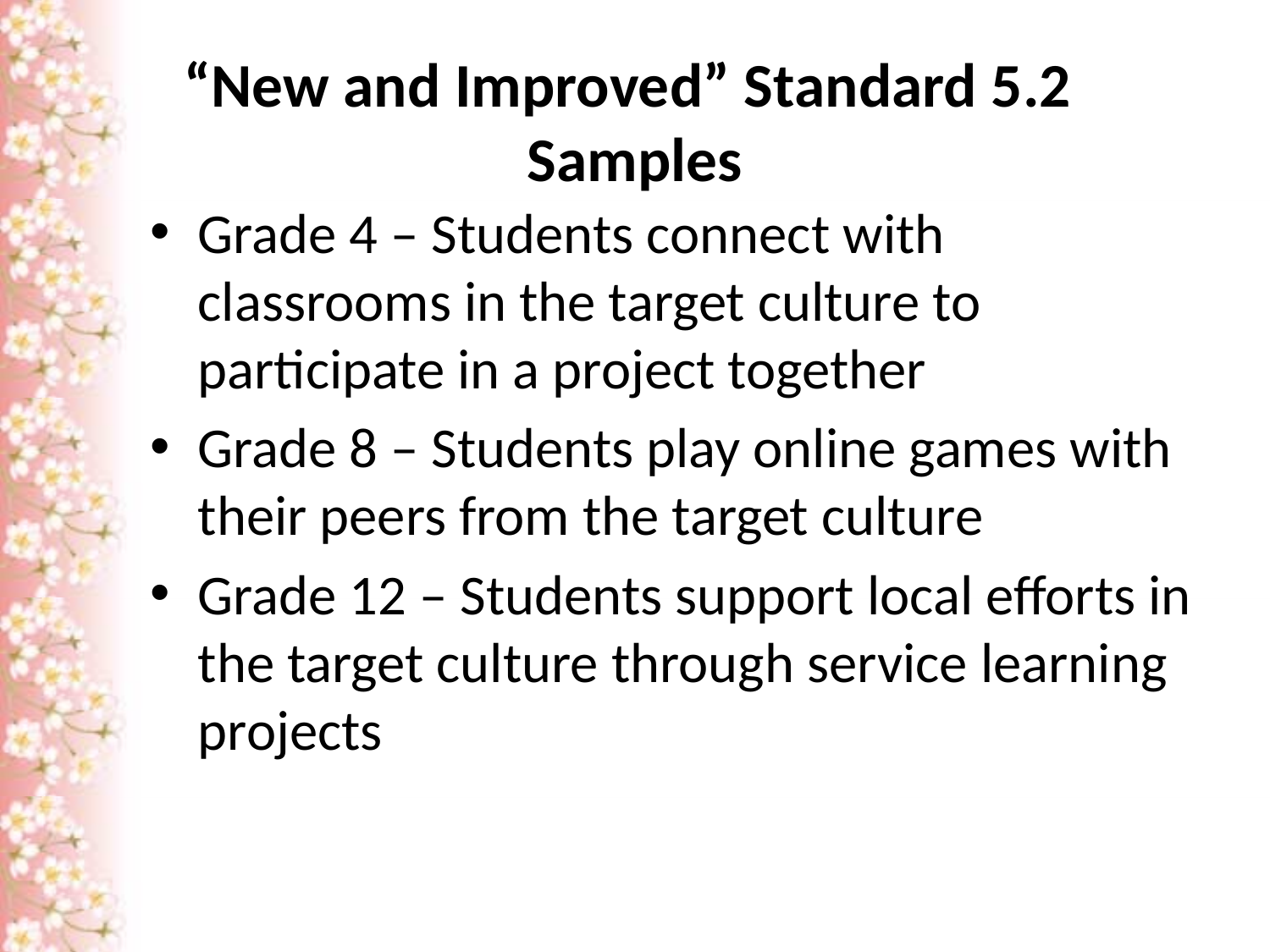

# “New and Improved” Standard 5.2  Samples
Grade 4 – Students connect with classrooms in the target culture to participate in a project together
Grade 8 – Students play online games with their peers from the target culture
Grade 12 – Students support local efforts in the target culture through service learning projects